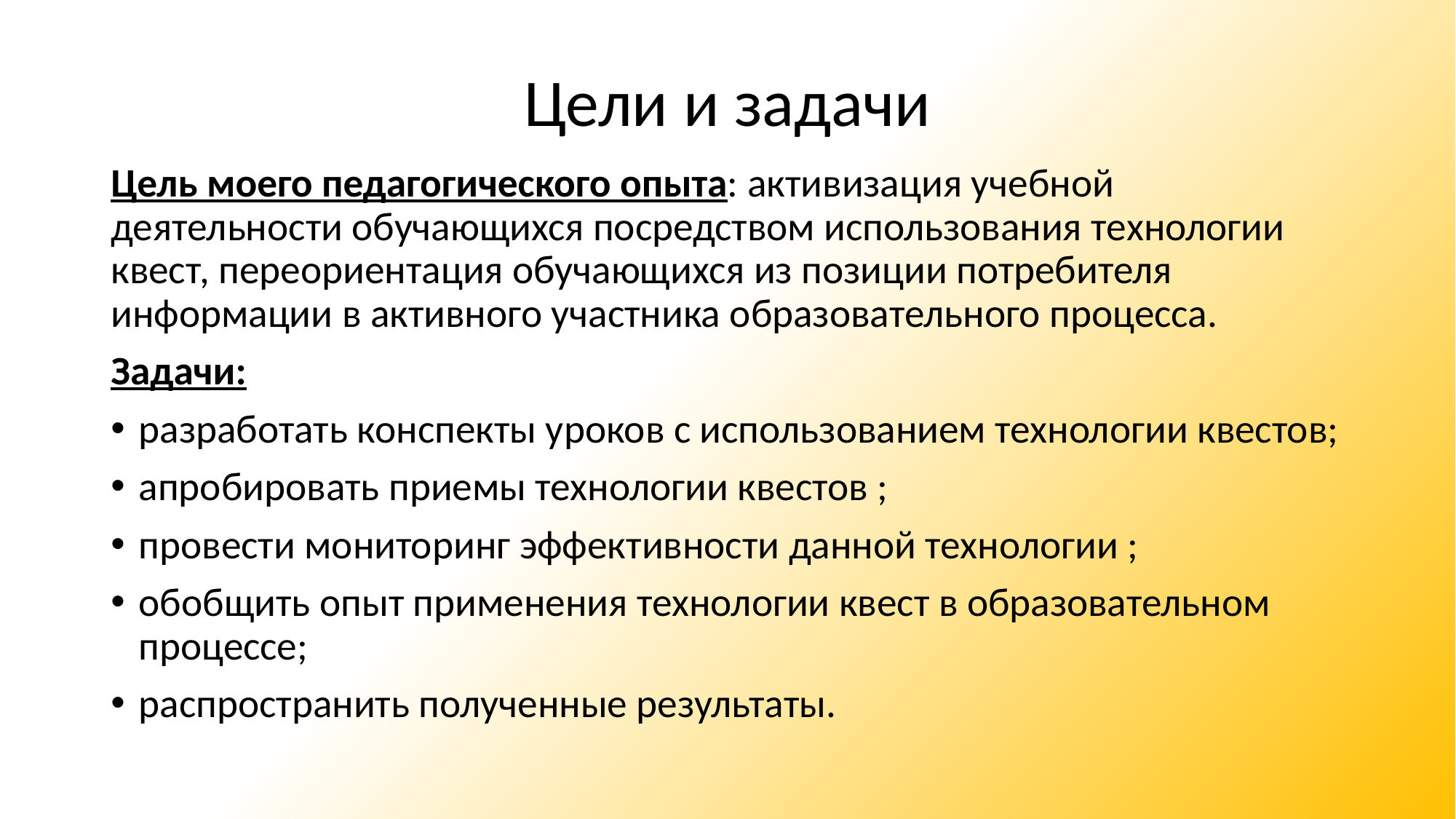

# Цели и задачи
Цель моего педагогического опыта: активизация учебной деятельности обучающихся посредством использования технологии квест, переориентация обучающихся из позиции потребителя информации в активного участника образовательного процесса.
Задачи:
разработать конспекты уроков с использованием технологии квестов;
апробировать приемы технологии квестов ;
провести мониторинг эффективности данной технологии ;
обобщить опыт применения технологии квест в образовательном процессе;
распространить полученные результаты.